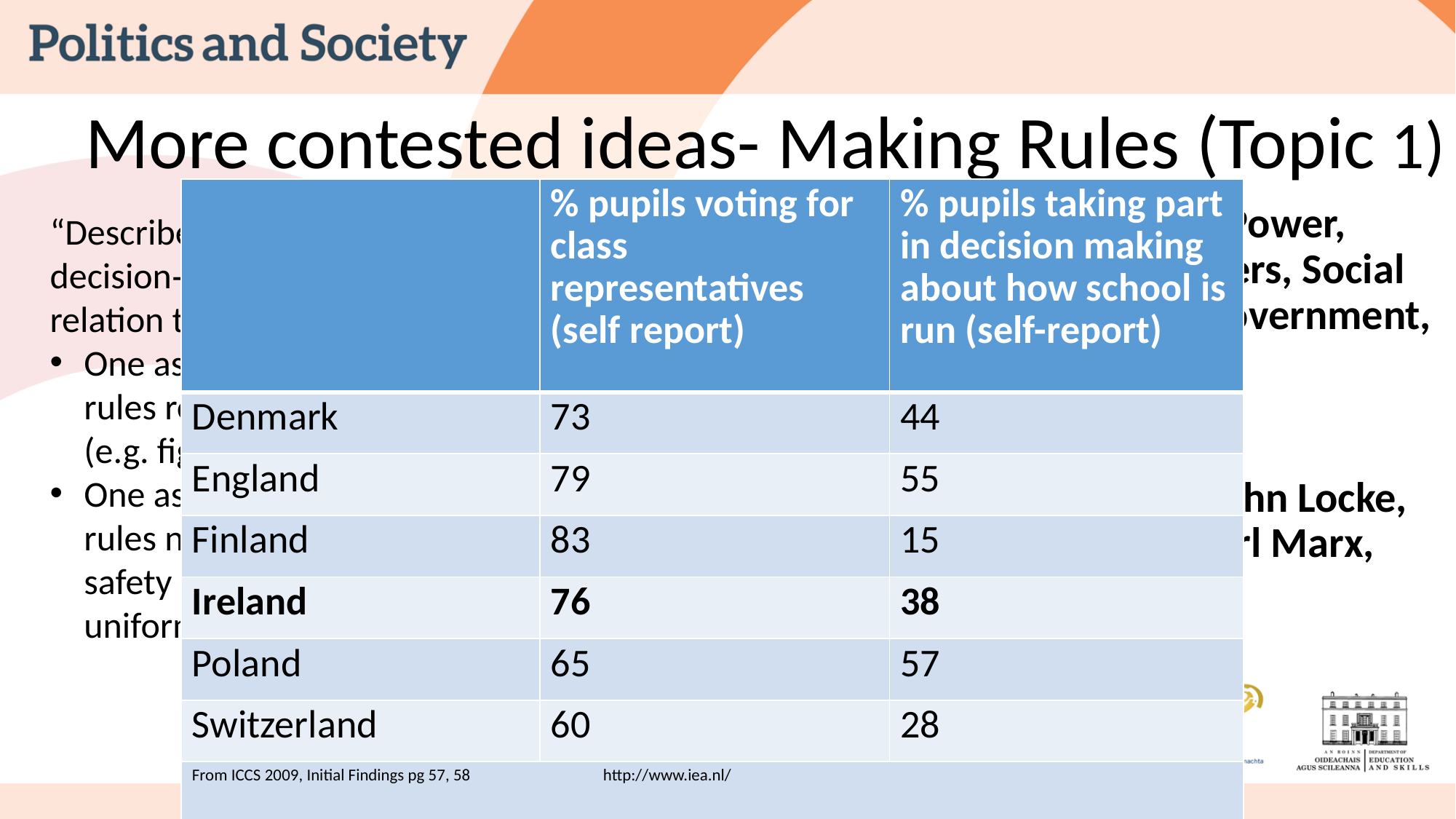

More contested ideas- Making Rules (Topic 1)
|  | % pupils voting for class representatives (self report) | % pupils taking part in decision making about how school is run (self-report) |
| --- | --- | --- |
| Denmark | 73 | 44 |
| England | 79 | 55 |
| Finland | 83 | 15 |
| Ireland | 76 | 38 |
| Poland | 65 | 57 |
| Switzerland | 60 | 28 |
| From ICCS 2009, Initial Findings pg 57, 58 http://www.iea.nl/ |  |  |
School Uniforms,
Policy Decisions
Dimensions of Power, Separation of powers, Social contract, Limits to government,

Thomas Hobbes, John Locke, Robert Nozick, Karl Marx,

“Describe the process of decision‐making …in relation to:
One aspect of school rules related to safety, (e.g. fighting or bullying)
One aspect of school rules not related to safety (e.g. school uniform rules)”